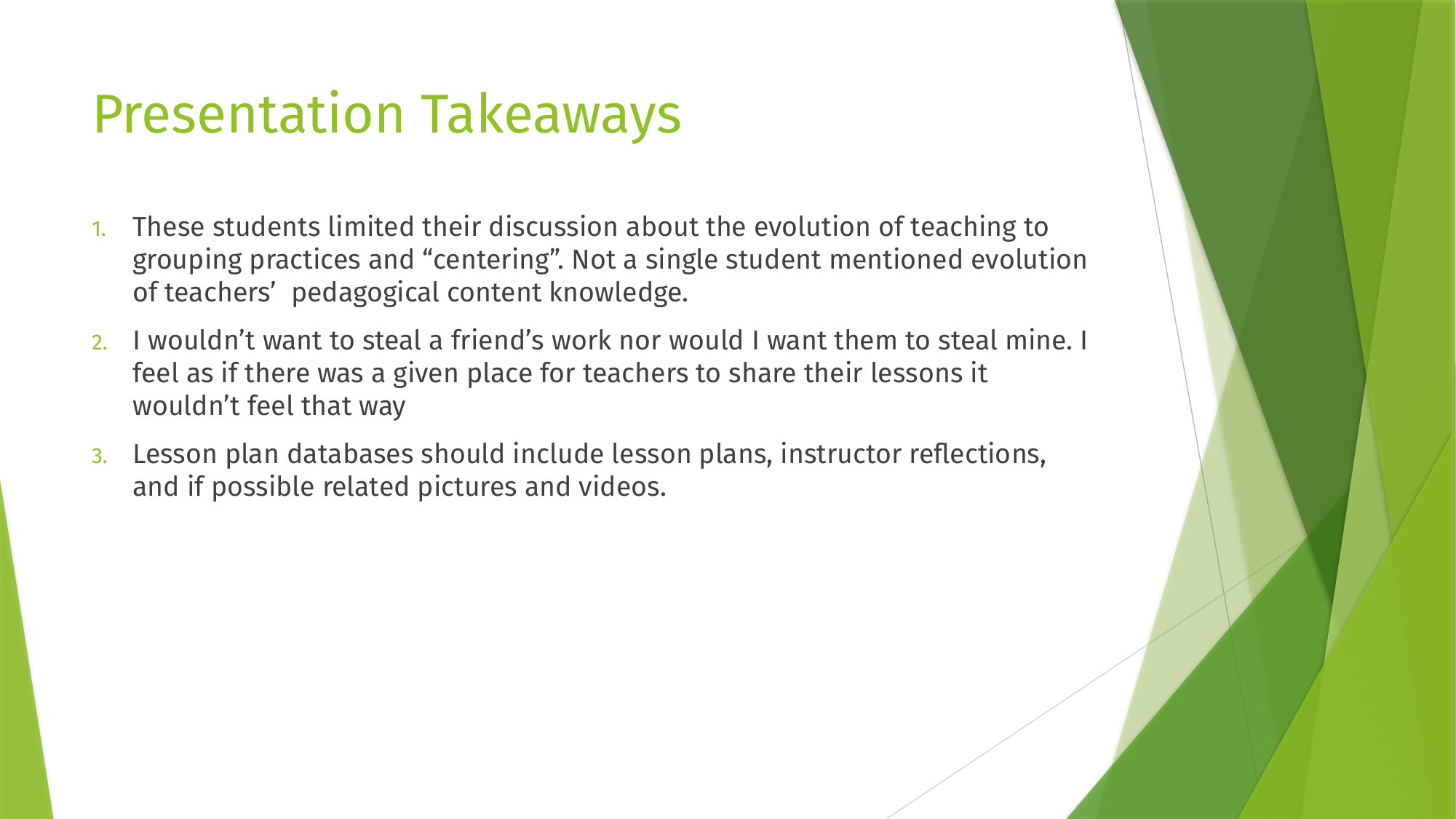

# Presentation Takeaways

These students limited their discussion about the evolution of teaching to grouping practices and “centering”. Not a single student mentioned evolution of teachers’  pedagogical content knowledge.
I wouldn’t want to steal a friend’s work nor would I want them to steal mine. I feel as if there was a given place for teachers to share their lessons it wouldn’t feel that way
Lesson plan databases should include lesson plans, instructor reflections, and if possible related pictures and videos.